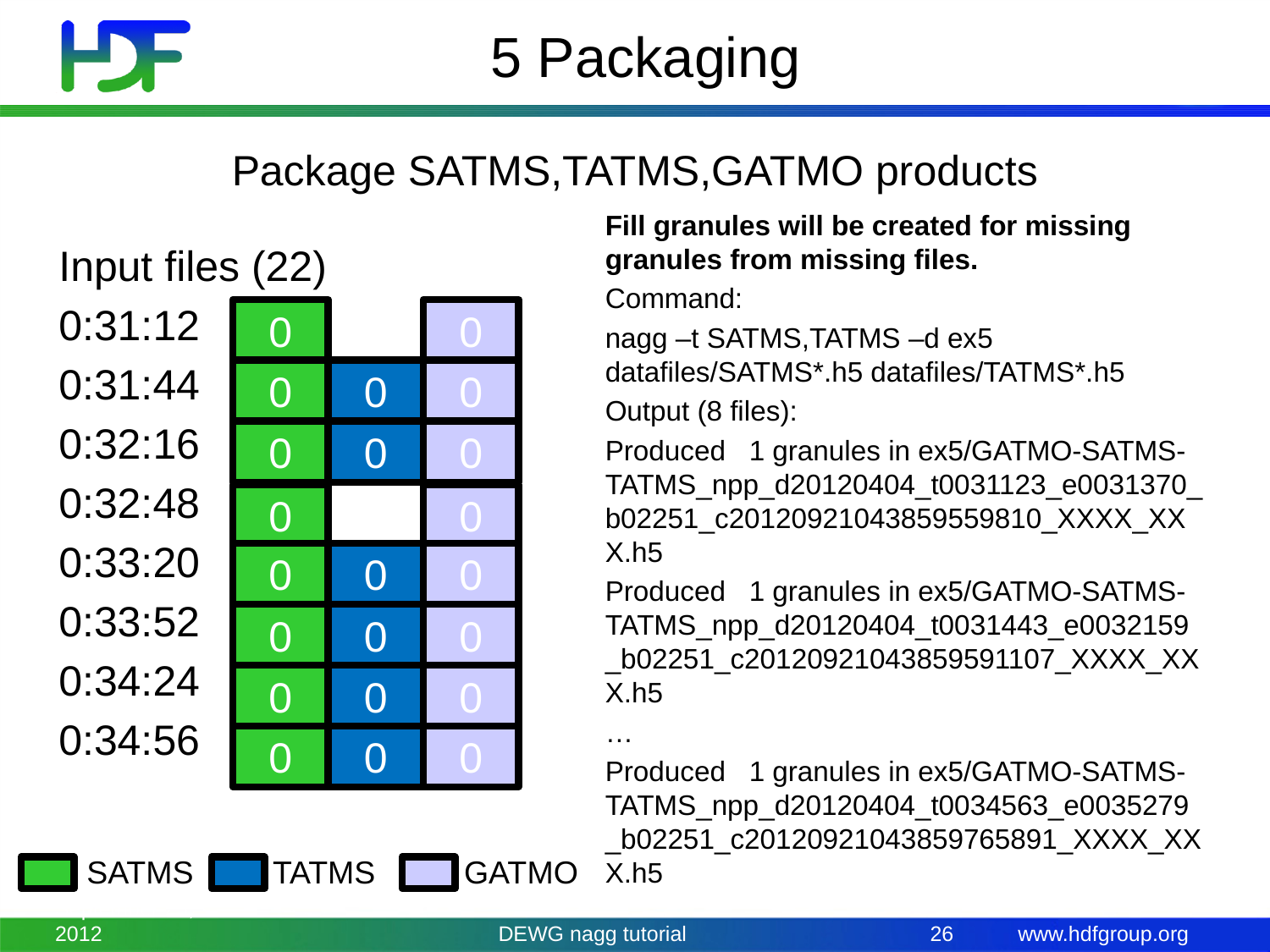

# 5 Packaging
Package SATMS,TATMS,GATMO products
Fill granules will be created for missing granules from missing files.
Command:
nagg –t SATMS,TATMS –d ex5 datafiles/SATMS*.h5 datafiles/TATMS*.h5
Output (8 files):
Produced   1 granules in ex5/GATMO-SATMS-TATMS_npp_d20120404_t0031123_e0031370_b02251_c20120921043859559810_XXXX_XXX.h5
Produced   1 granules in ex5/GATMO-SATMS-TATMS_npp_d20120404_t0031443_e0032159_b02251_c20120921043859591107_XXXX_XXX.h5
…
Produced   1 granules in ex5/GATMO-SATMS-TATMS_npp_d20120404_t0034563_e0035279_b02251_c20120921043859765891_XXXX_XXX.h5

Input files (22)
0:31:12
0:31:44
0:32:16
0:32:48
0:33:20
0:33:52
0:34:24
0:34:56

0
0
0
0
0
0
0
0
0
0
0
0
0
0
0
0
0
0
0
0
0
0
SATMS         TATMS          GATMO

September 25, 2012
DEWG nagg tutorial
26